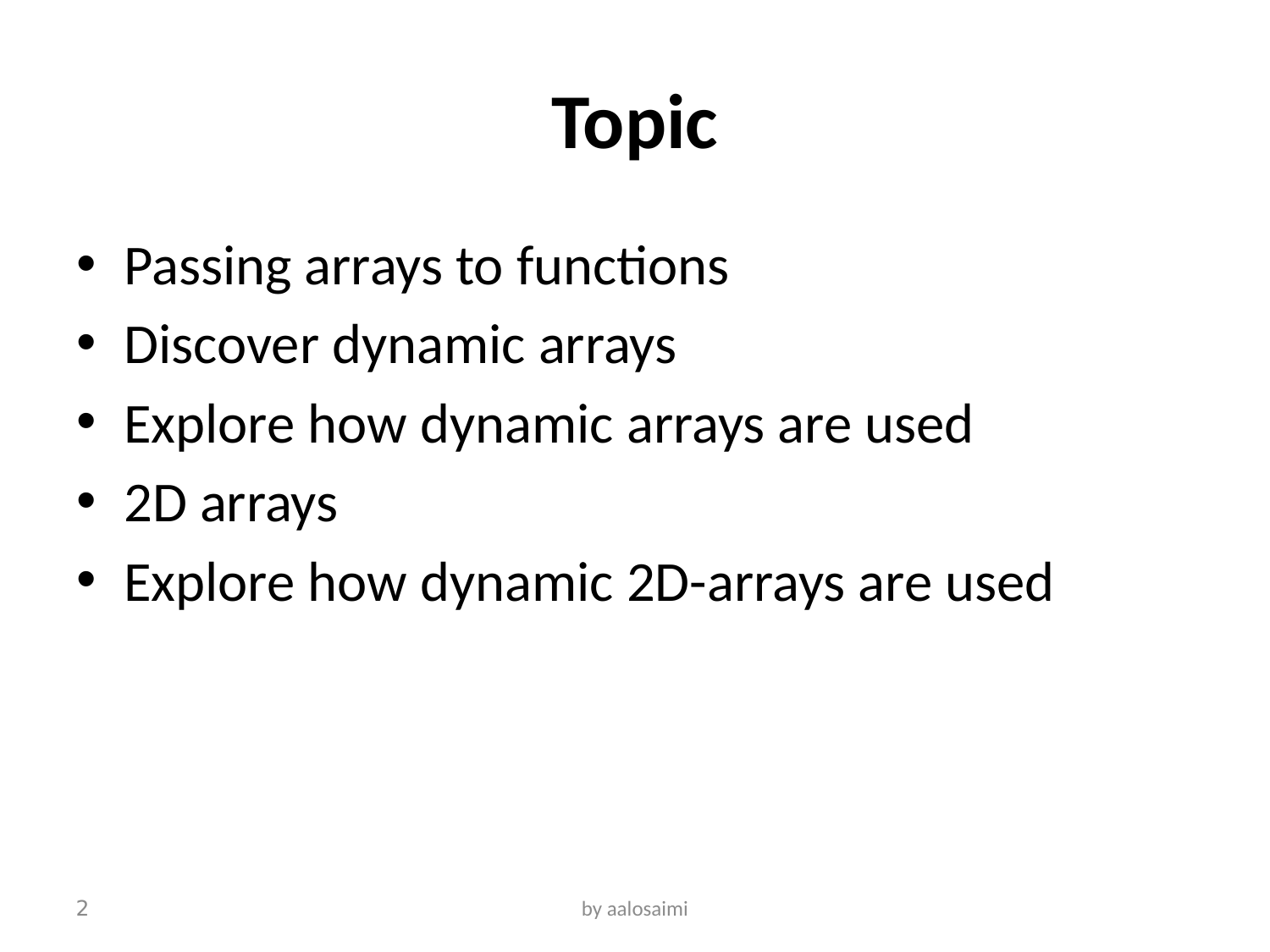

# Topic
Passing arrays to functions
Discover dynamic arrays
Explore how dynamic arrays are used
2D arrays
Explore how dynamic 2D-arrays are used

2
by aalosaimi